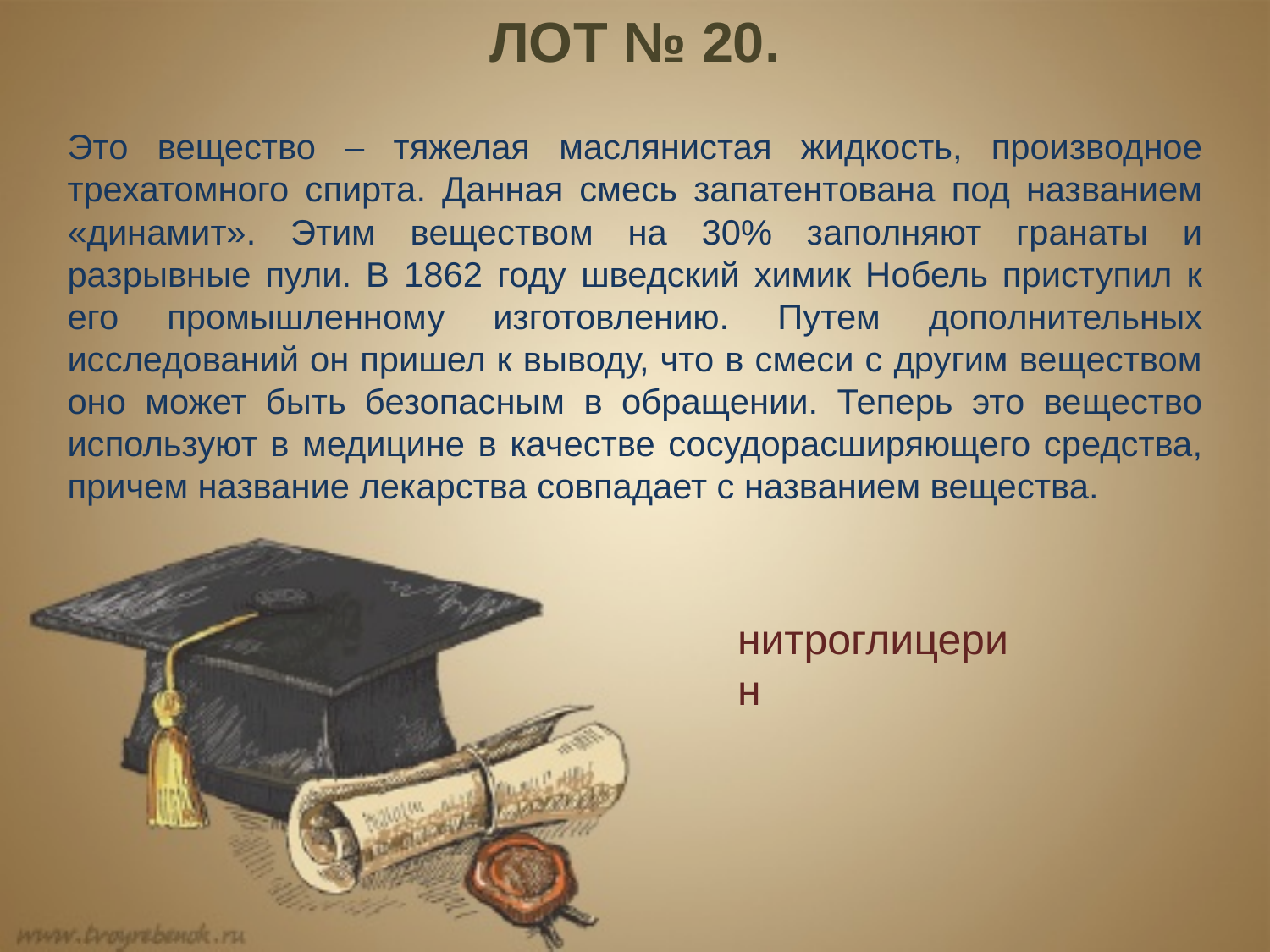

ЛОТ № 20.

Это вещество – тяжелая маслянистая жидкость, производное трехатомного спирта. Данная смесь запатентована под названием «динамит». Этим веществом на 30% заполняют гранаты и разрывные пули. В 1862 году шведский химик Нобель приступил к его промышленному изготовлению. Путем дополнительных исследований он пришел к выводу, что в смеси с другим веществом оно может быть безопасным в обращении. Теперь это вещество используют в медицине в качестве сосудорасширяющего средства, причем название лекарства совпадает с названием вещества.
нитроглицерин